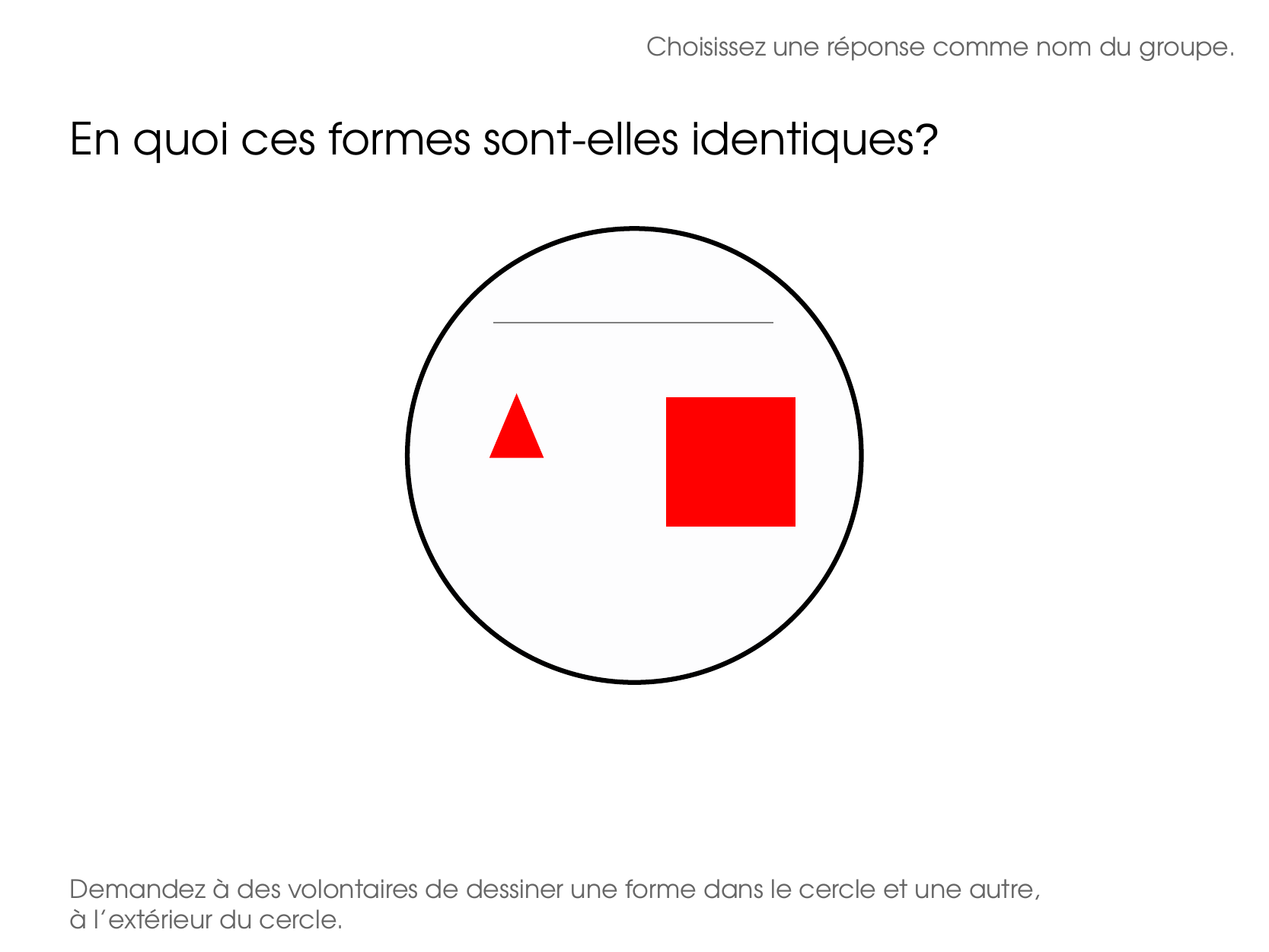

Choisissez une réponse comme nom du groupe.
En quoi ces formes sont-elles identiques?​

Demandez à des volontaires de dessiner une forme dans le cercle et une autre, à l’extérieur du cercle.